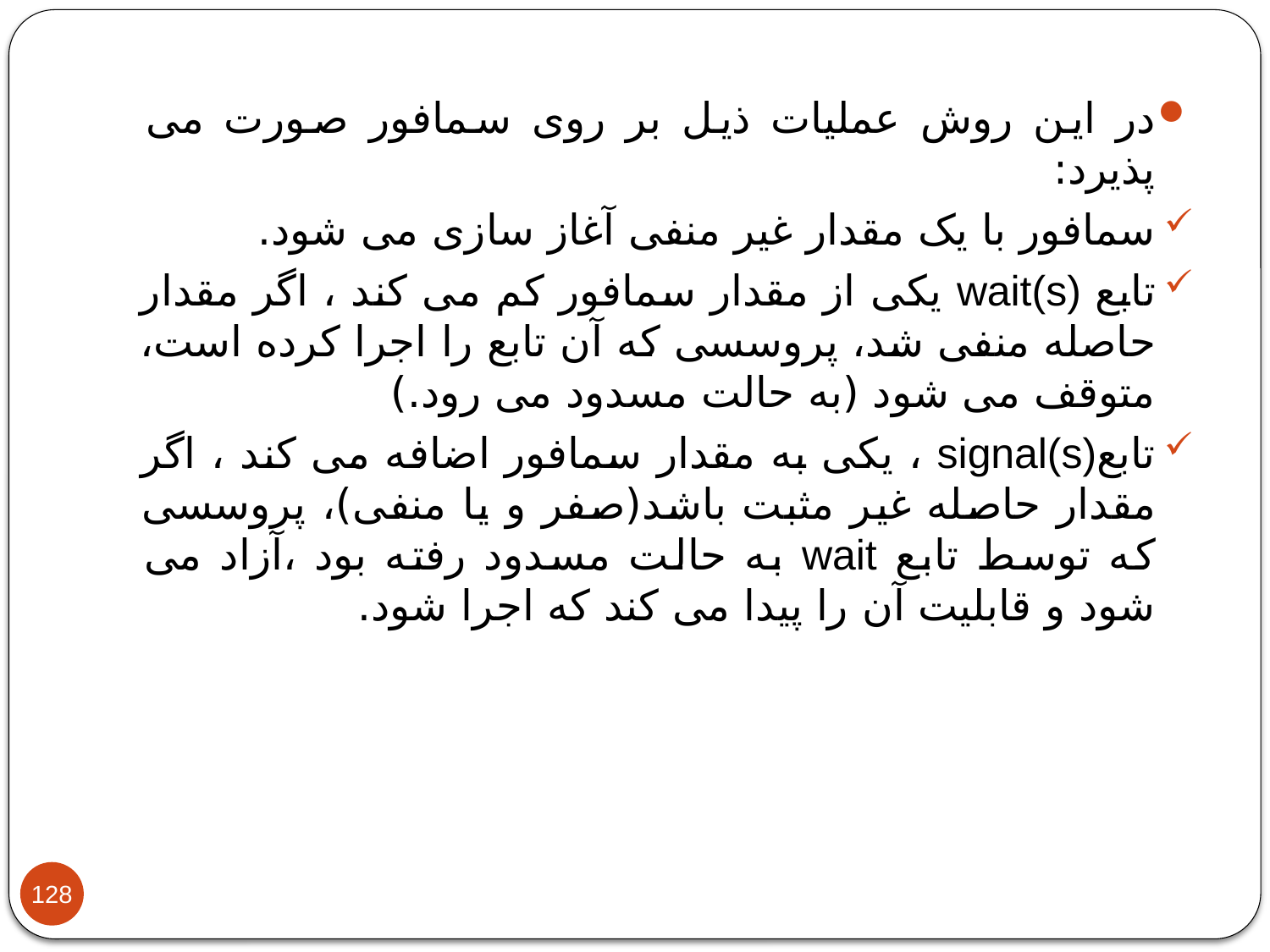

در این روش عملیات ذیل بر روی سمافور صورت می پذیرد:
سمافور با یک مقدار غیر منفی آغاز سازی می شود.
تابع wait(s) یکی از مقدار سمافور کم می کند ، اگر مقدار حاصله منفی شد، پروسسی که آن تابع را اجرا کرده است، متوقف می شود (به حالت مسدود می رود.)
تابعsignal(s) ، یکی به مقدار سمافور اضافه می کند ، اگر مقدار حاصله غیر مثبت باشد(صفر و یا منفی)، پروسسی که توسط تابع wait به حالت مسدود رفته بود ،آزاد می شود و قابلیت آن را پیدا می کند که اجرا شود.

128